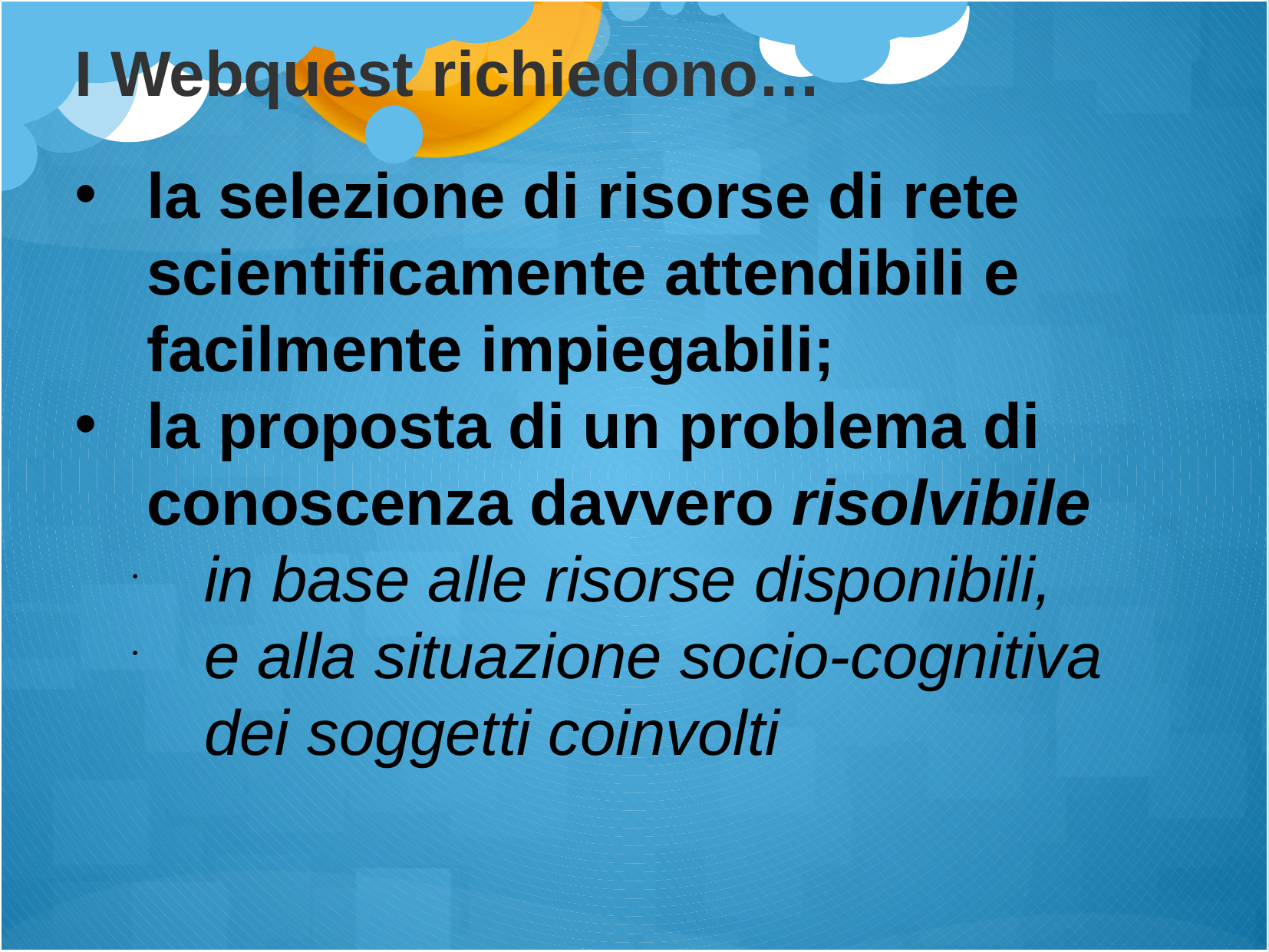

I Webquest richiedono…
la selezione di risorse di rete scientificamente attendibili e facilmente impiegabili;
la proposta di un problema di conoscenza davvero risolvibile
in base alle risorse disponibili,
e alla situazione socio-cognitiva dei soggetti coinvolti